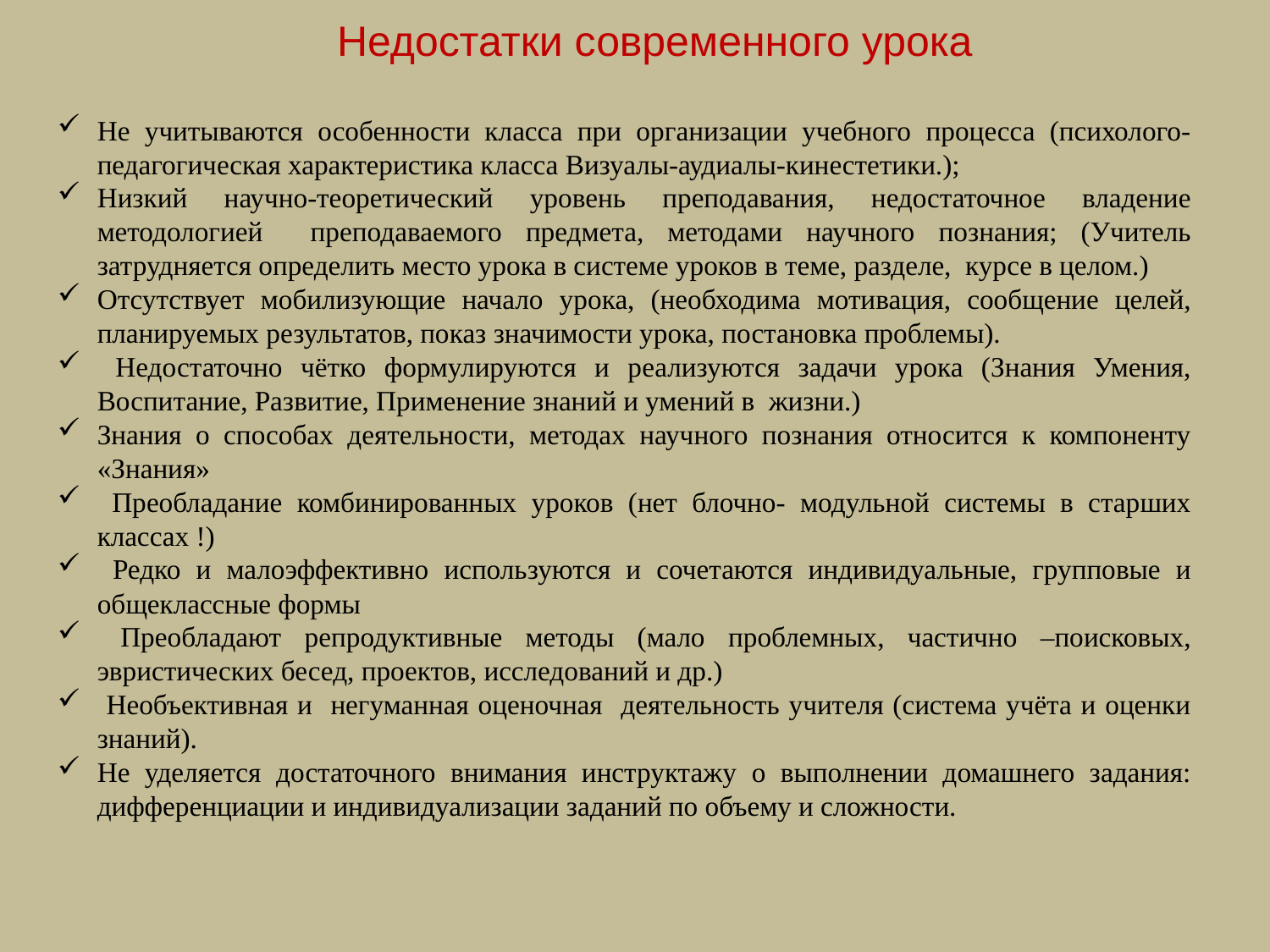

Недостатки современного урока
Не учитываются особенности класса при организации учебного процесса (психолого-педагогическая характеристика класса Визуалы-аудиалы-кинестетики.);
Низкий научно-теоретический уровень преподавания, недостаточное владение методологией  преподаваемого предмета, методами научного познания; (Учитель затрудняется определить место урока в системе уроков в теме, разделе,  курсе в целом.)
Отсутствует мобилизующие начало урока, (необходима мотивация, сообщение целей, планируемых результатов, показ значимости урока, постановка проблемы).
 Недостаточно чётко формулируются и реализуются задачи урока (Знания Умения, Воспитание, Развитие, Применение знаний и умений в  жизни.)
Знания о способах деятельности, методах научного познания относится к компоненту «Знания»
 Преобладание комбинированных уроков (нет блочно- модульной системы в старших классах !)
 Редко и малоэффективно используются и сочетаются индивидуальные, групповые и общеклассные формы
 Преобладают репродуктивные методы (мало проблемных, частично –поисковых, эвристических бесед, проектов, исследований и др.)
 Необъективная и  негуманная оценочная  деятельность учителя (система учёта и оценки знаний).
Не уделяется достаточного внимания инструктажу о выполнении домашнего задания: дифференциации и индивидуализации заданий по объему и сложности.